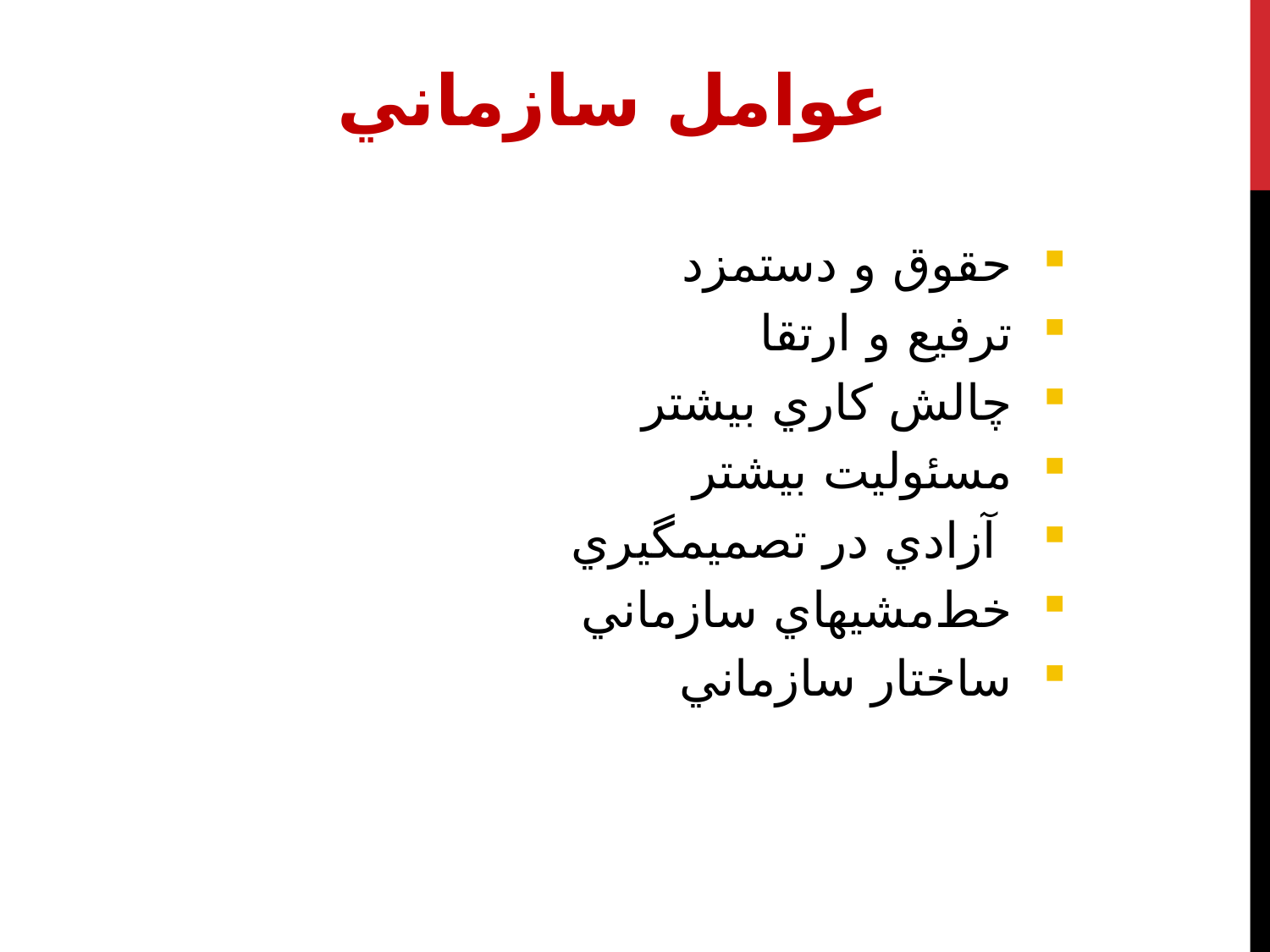

عوامل سازماني
حقوق و دستمزد
ترفيع و ارتقا
چالش كاري بيشتر
مسئوليت بيشتر
 آزادي در تصميم‏گيري
خط‌مشي‏هاي سازماني
ساختار سازماني